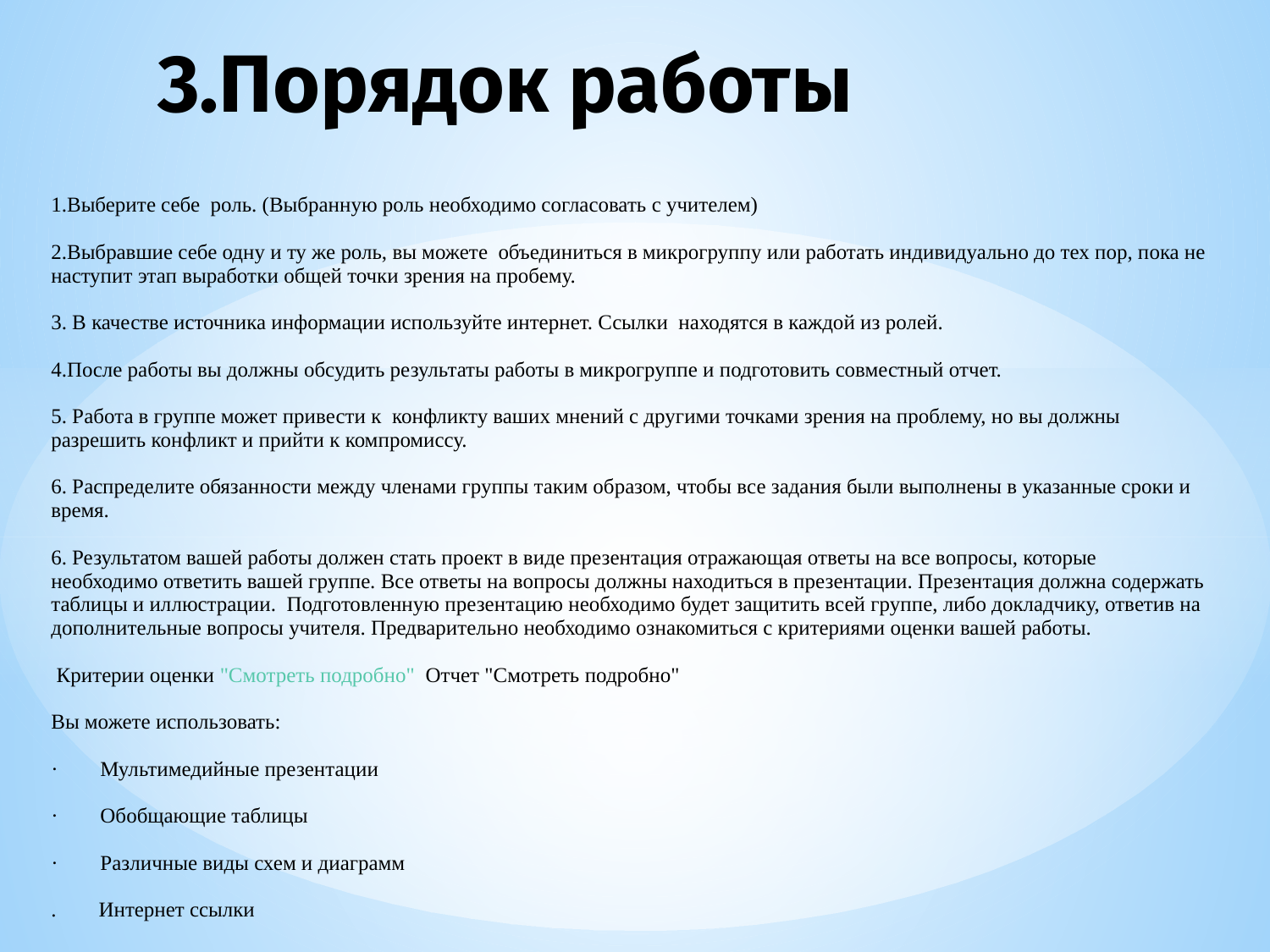

# 3.Порядок работы
| 1.Выберите себе  роль. (Выбранную роль необходимо согласовать с учителем) 2.Выбравшие себе одну и ту же роль, вы можете  объединиться в микрогруппу или работать индивидуально до тех пор, пока не наступит этап выработки общей точки зрения на пробему.  3. В качестве источника информации используйте интернет. Ссылки  находятся в каждой из ролей. 4.После работы вы должны обсудить результаты работы в микрогруппе и подготовить совместный отчет.  5. Работа в группе может привести к  конфликту ваших мнений с другими точками зрения на проблему, но вы должны разрешить конфликт и прийти к компромиссу.  6. Распределите обязанности между членами группы таким образом, чтобы все задания были выполнены в указанные сроки и время. 6. Результатом вашей работы должен стать проект в виде презентация отражающая ответы на все вопросы, которые необходимо ответить вашей группе. Все ответы на вопросы должны находиться в презентации. Презентация должна содержать таблицы и иллюстрации.  Подготовленную презентацию необходимо будет защитить всей группе, либо докладчику, ответив на дополнительные вопросы учителя. Предварительно необходимо ознакомиться с критериями оценки вашей работы.   Критерии оценки "Смотреть подробно"  Отчет "Смотреть подробно" Вы можете использовать: ·        Мультимедийные презентации ·        Обобщающие таблицы ·        Различные виды схем и диаграмм .        Интернет ссылки |
| --- |